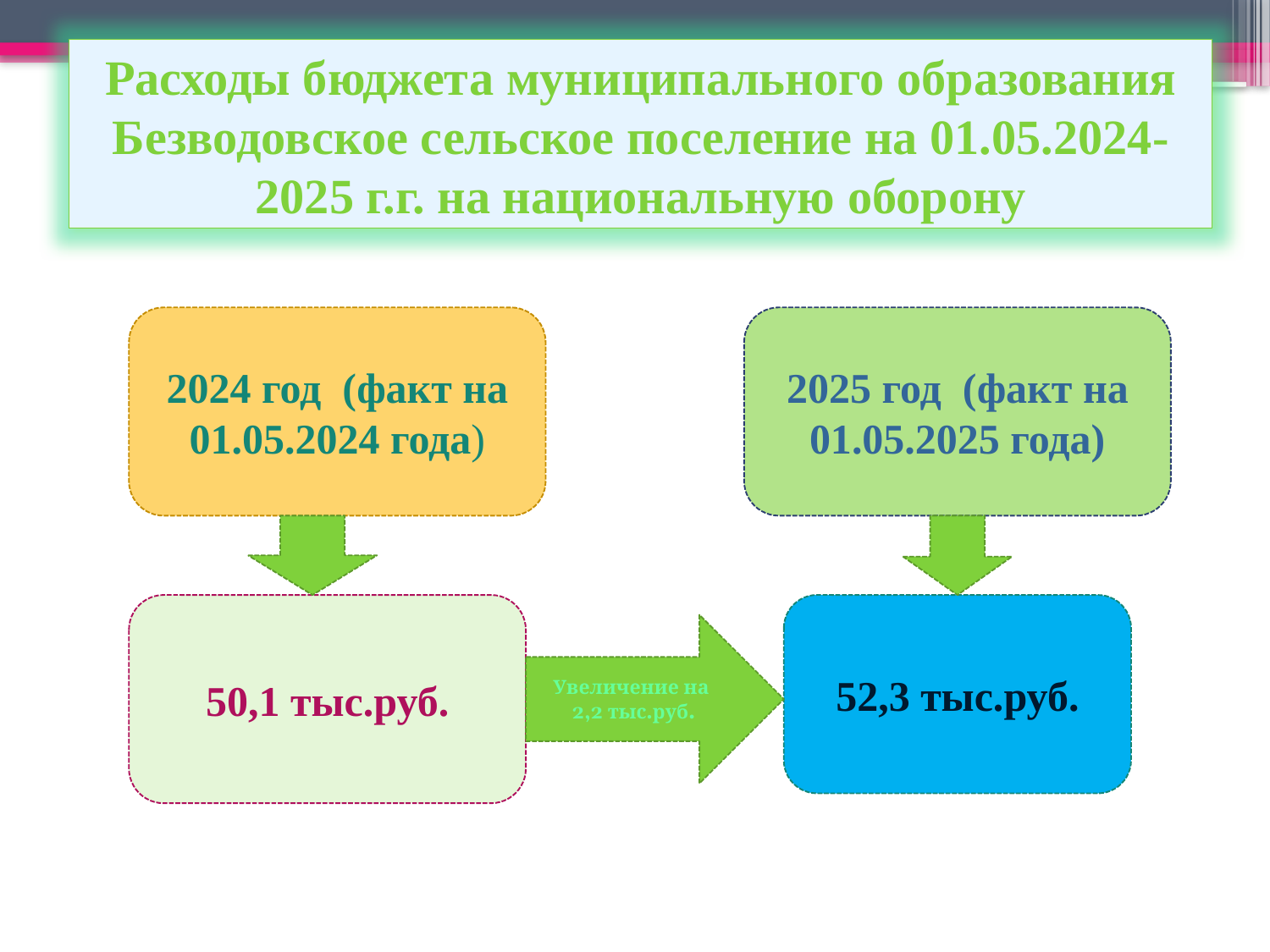

Расходы бюджета муниципального образования Безводовское сельское поселение на 01.05.2024-2025 г.г. на национальную оборону
2024 год  (факт на 01.05.2024 года)
2025 год  (факт на 01.05.2025 года)

50,1 тыс.руб.
52,3 тыс.руб.
Увеличение на  2,2 тыс.руб.